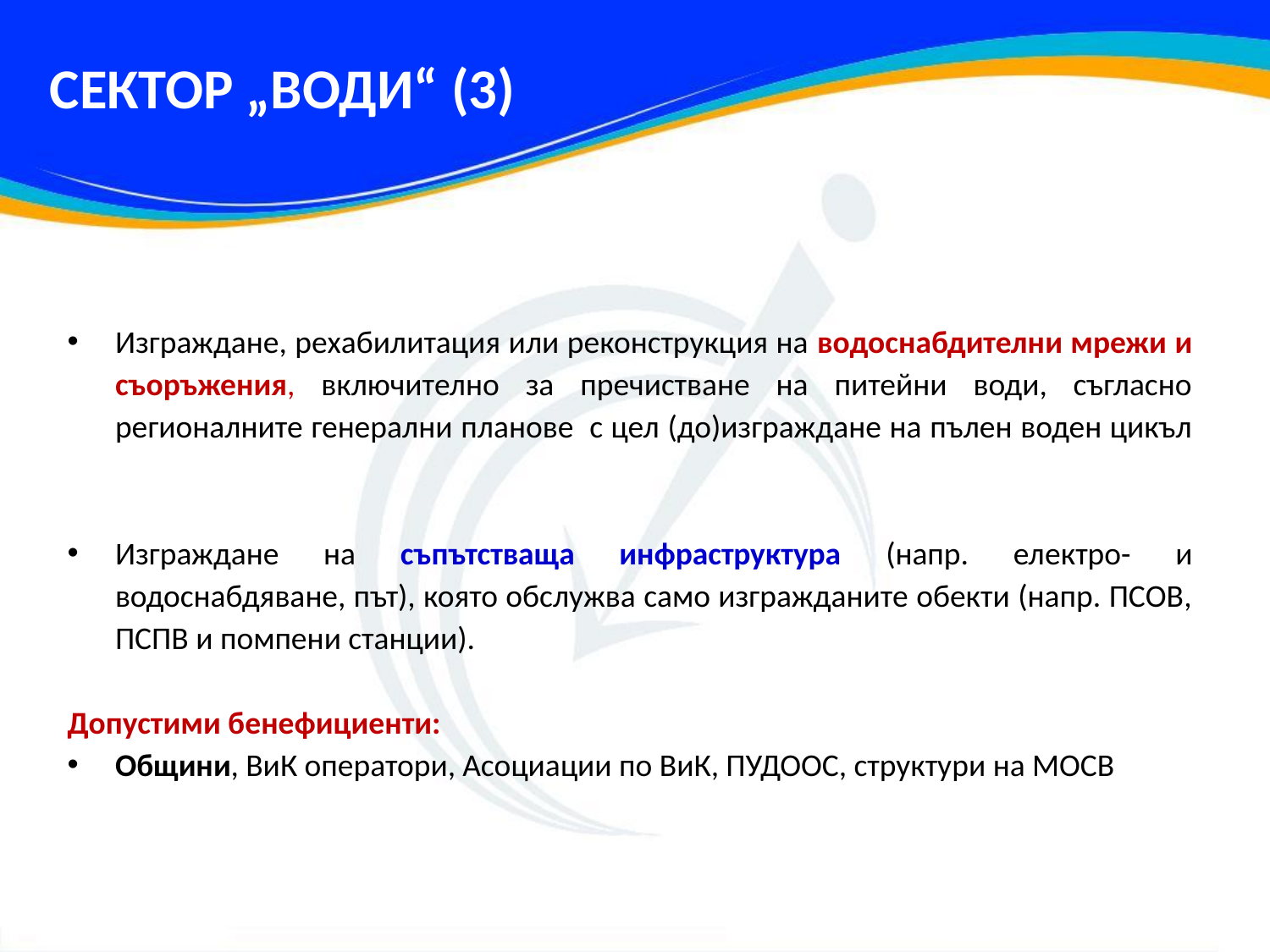

СЕКТОР „ВОДИ“ (3)
Изграждане, рехабилитация или реконструкция на водоснабдителни мрежи и съоръжения, включително за пречистване на питейни води, съгласно регионалните генерални планове  с цел (до)изграждане на пълен воден цикъл

Изграждане на съпътстваща инфраструктура (напр. електро- и водоснабдяване, път), която обслужва само изгражданите обекти (напр. ПСОВ, ПСПВ и помпени станции).

Допустими бенефициенти:
Общини, ВиК оператори, Асоциации по ВиК, ПУДООС, структури на МОСВ